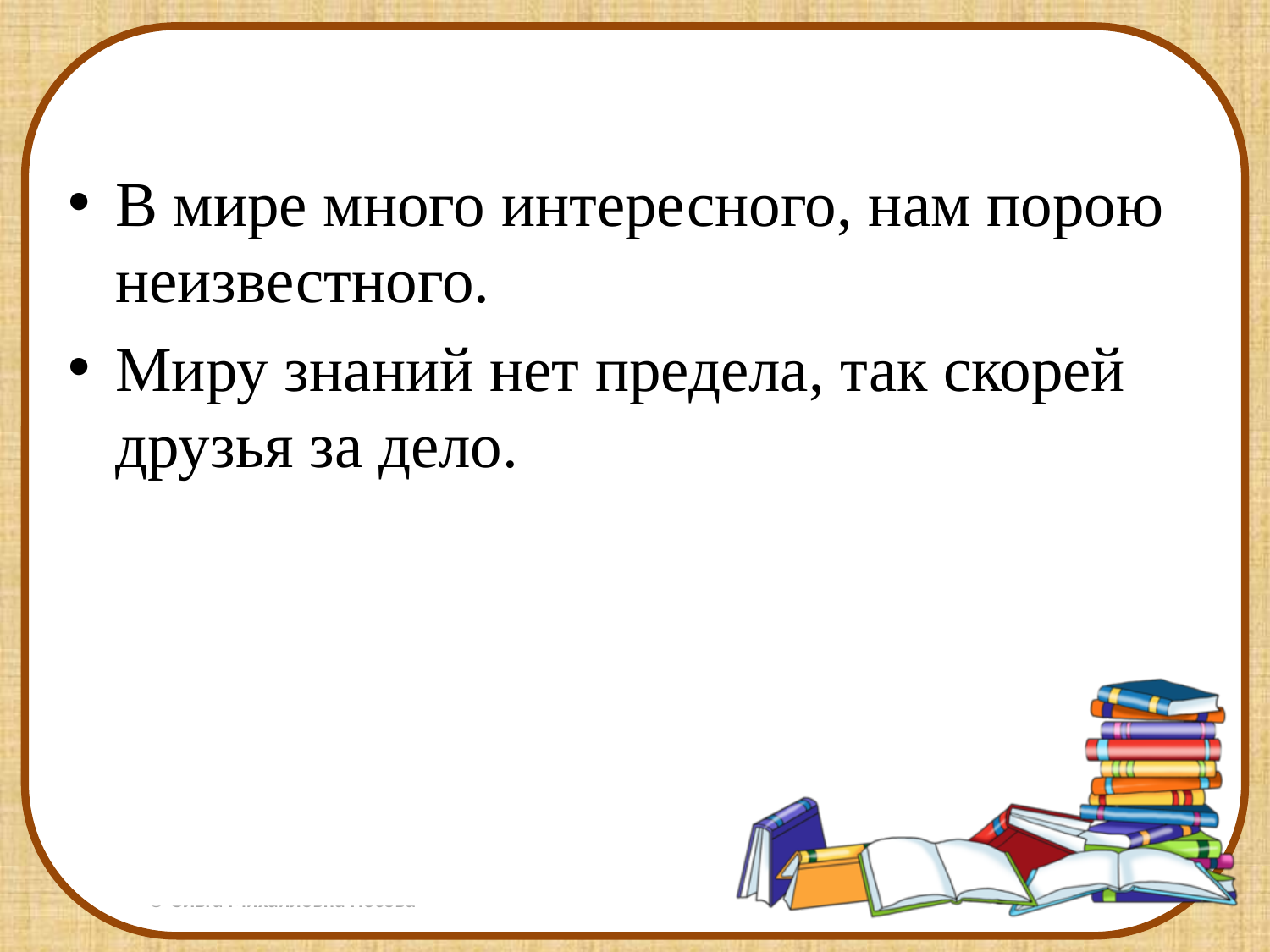

В мире много интересного, нам порою неизвестного.
Миру знаний нет предела, так скорей друзья за дело.